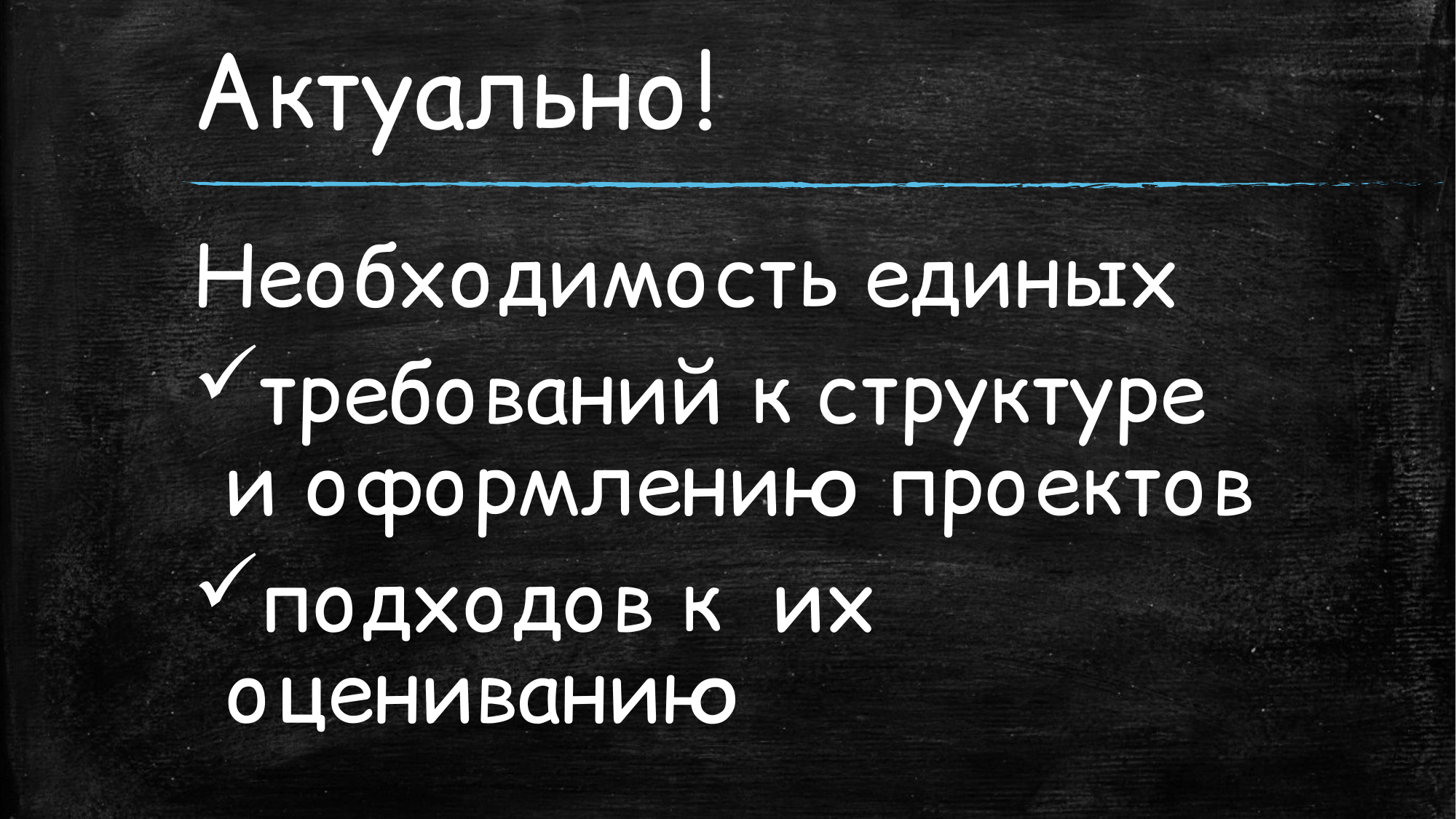

# Актуально!
Необходимость единых
требований к структуре и оформлению проектов
подходов к  их оцениванию